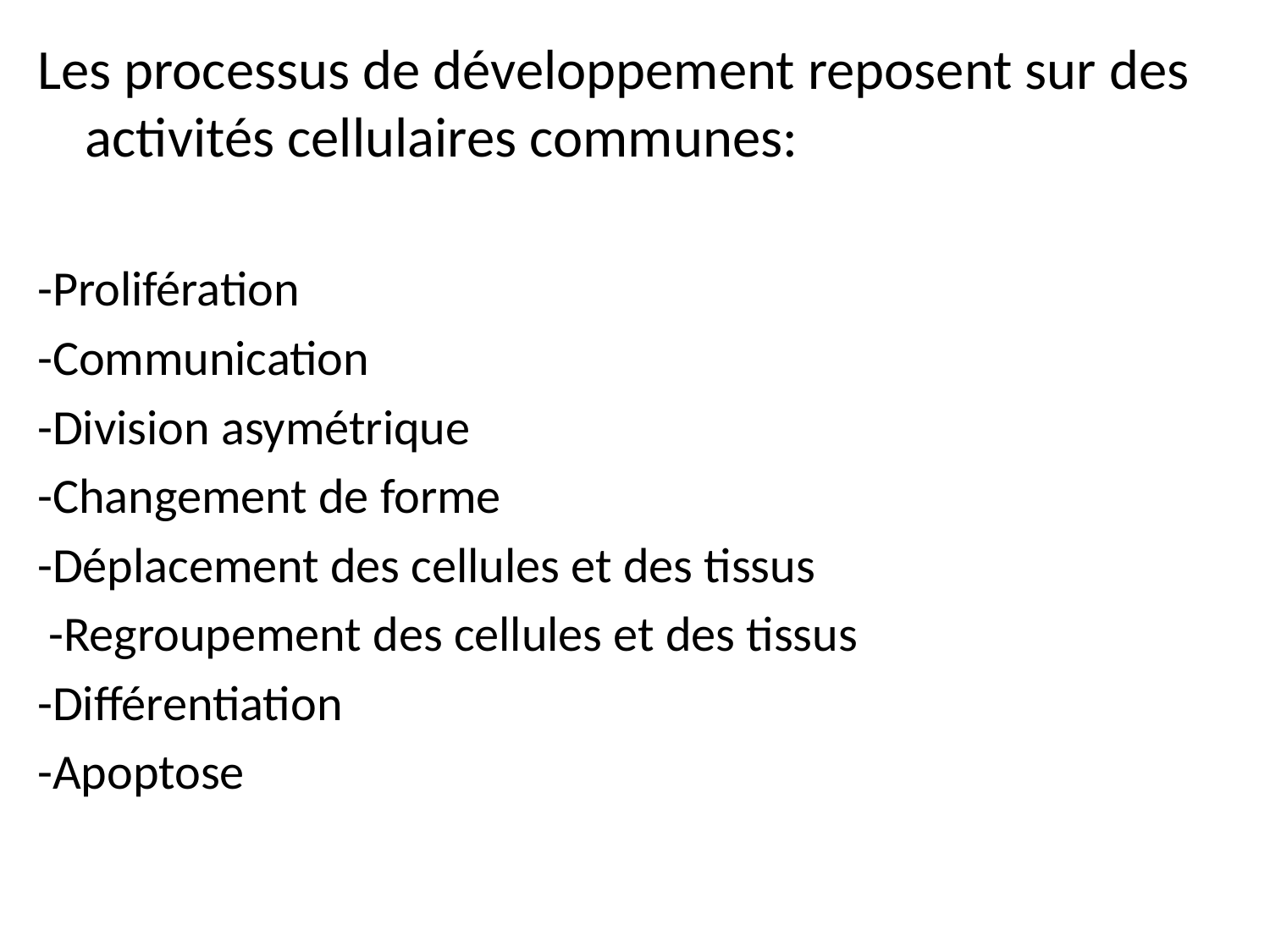

Les processus de développement reposent sur des activités cellulaires communes:

-Prolifération
-Communication
-Division asymétrique
-Changement de forme
-Déplacement des cellules et des tissus
 -Regroupement des cellules et des tissus
-Différentiation
-Apoptose